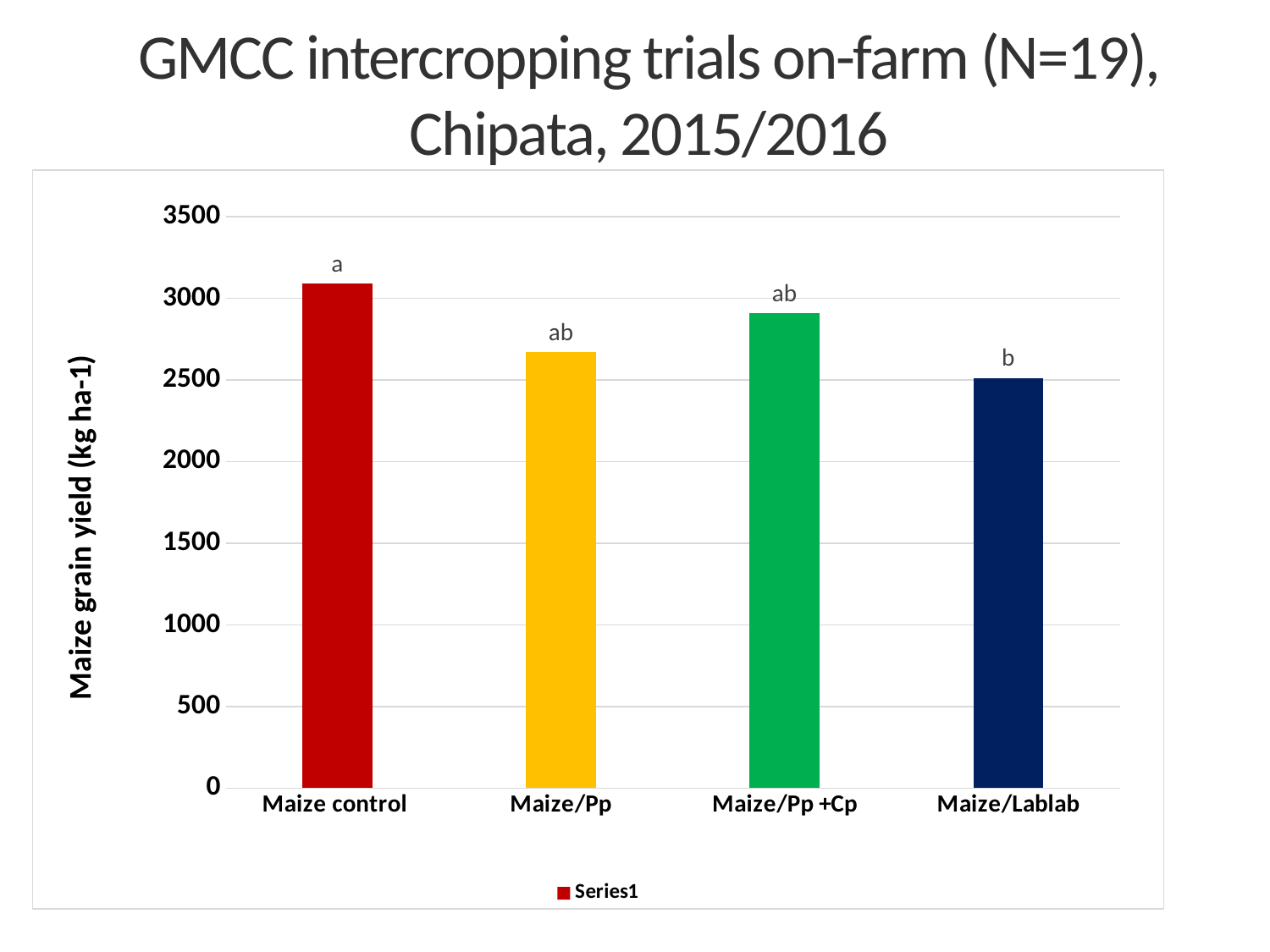

GMCC intercropping trials on-farm (N=19), Chipata, 2015/2016
#

### Chart

| Category |  |
|---|---|
| Maize control  | 3091.9762171210564 |
| Maize/Pp | 2670.4774681560134 |
| Maize/Pp +Cp | 2907.7098935560803 |
| Maize/Lablab | 2512.230631067999 |